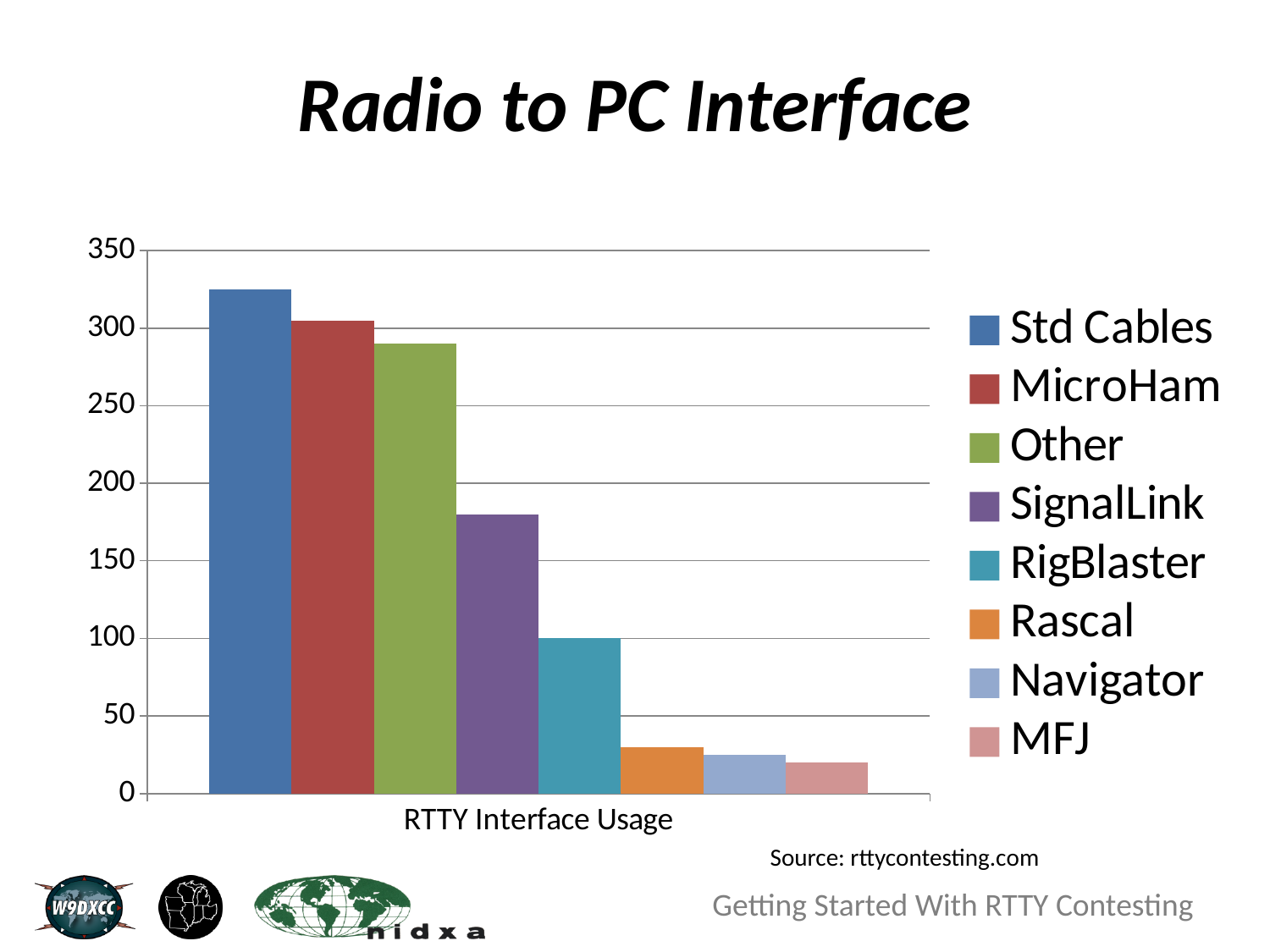

# Radio to PC Interface

### Chart

| Category | Std Cables | MicroHam | Other | SignalLink | RigBlaster | Rascal | Navigator | MFJ |
|---|---|---|---|---|---|---|---|---|
| RTTY Interface Usage | 325.0 | 305.0 | 290.0 | 180.0 | 100.0 | 30.0 | 25.0 | 20.0 |
Source: rttycontesting.com
Getting Started With RTTY Contesting